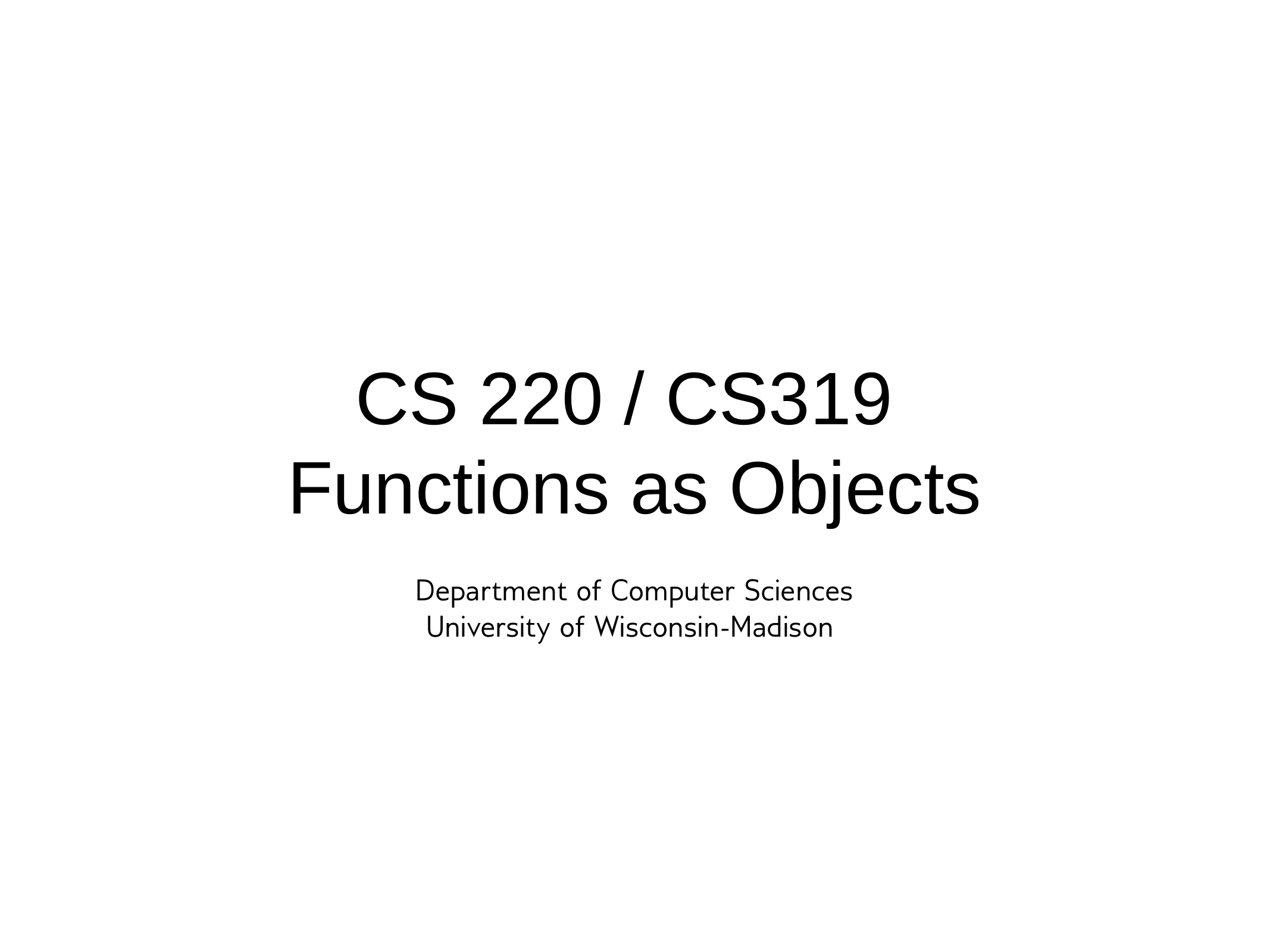

# CS 220 / CS319 Functions as Objects
Department of Computer Sciences
University of Wisconsin-Madison